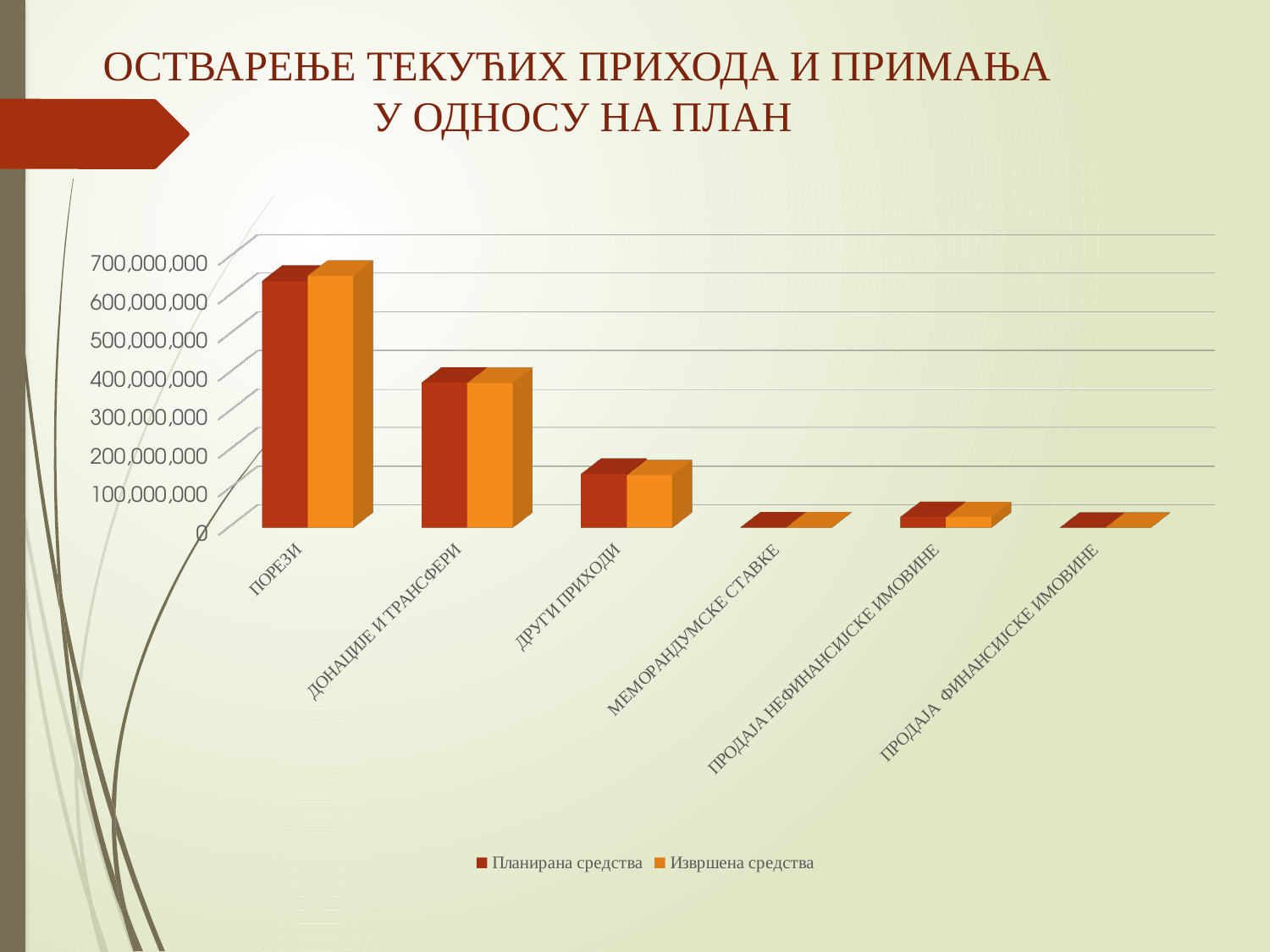

# ОСТВАРЕЊЕ ТЕКУЋИХ ПРИХОДА И ПРИМАЊА У ОДНОСУ НА ПЛАН

[unsupported chart]